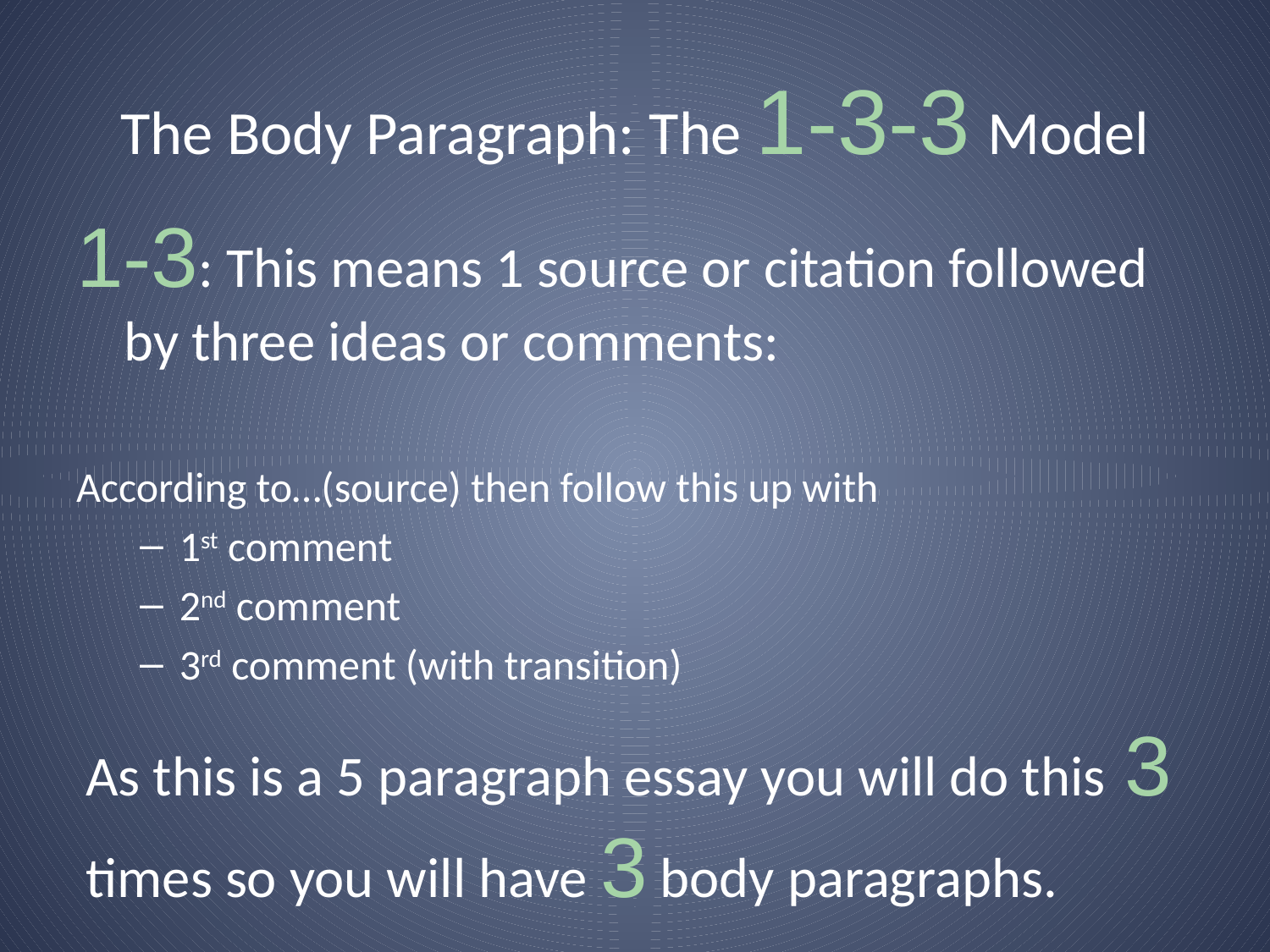

# The Body Paragraph: The 1-3-3 Model
1-3: This means 1 source or citation followed by three ideas or comments:

According to…(source) then follow this up with
1st comment
2nd comment
3rd comment (with transition)

As this is a 5 paragraph essay you will do this 3
times so you will have 3 body paragraphs.